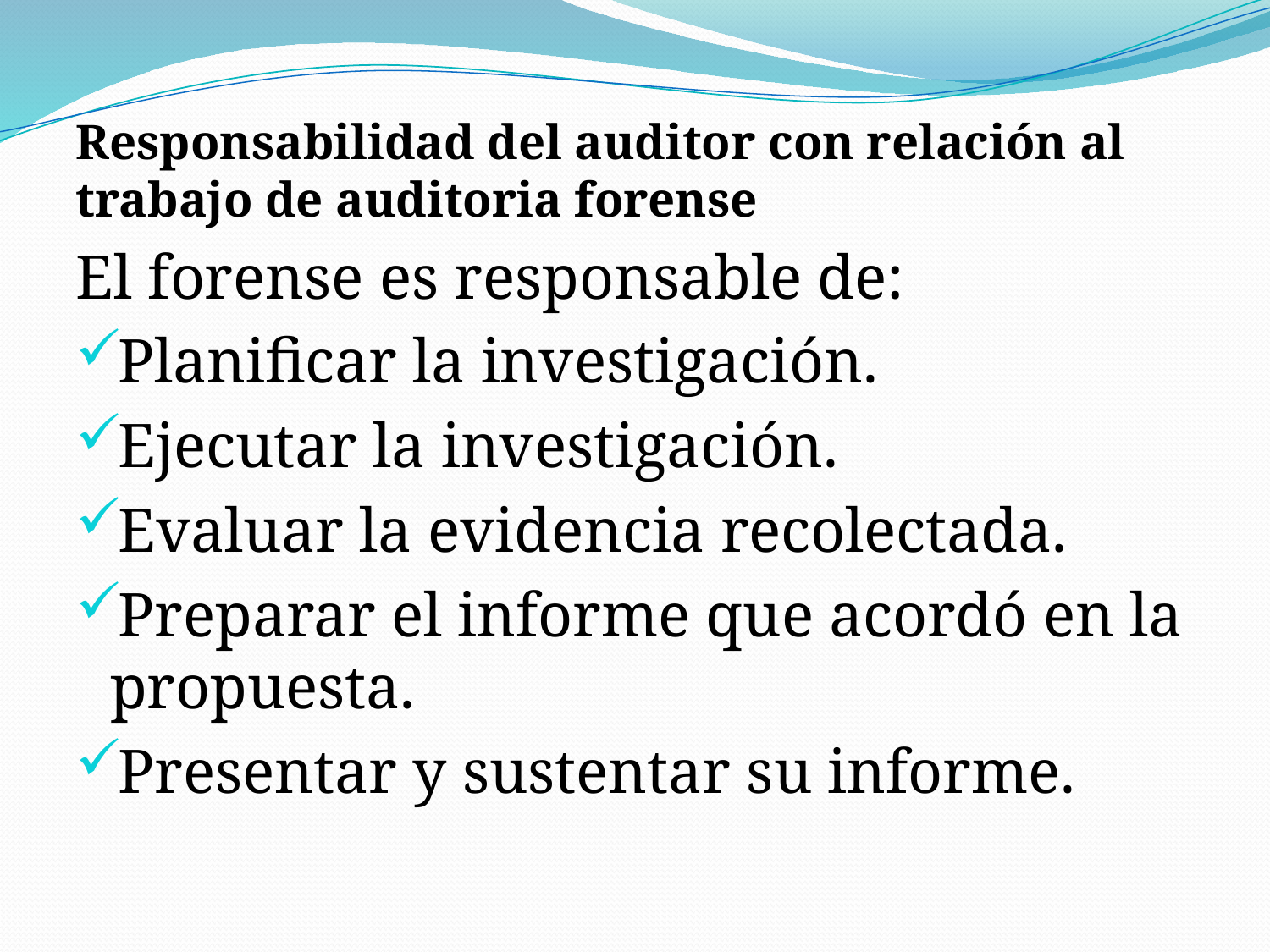

Responsabilidad del auditor con relación al trabajo de auditoria forense
El forense es responsable de:
Planificar la investigación.
Ejecutar la investigación.
Evaluar la evidencia recolectada.
Preparar el informe que acordó en la propuesta.
Presentar y sustentar su informe.